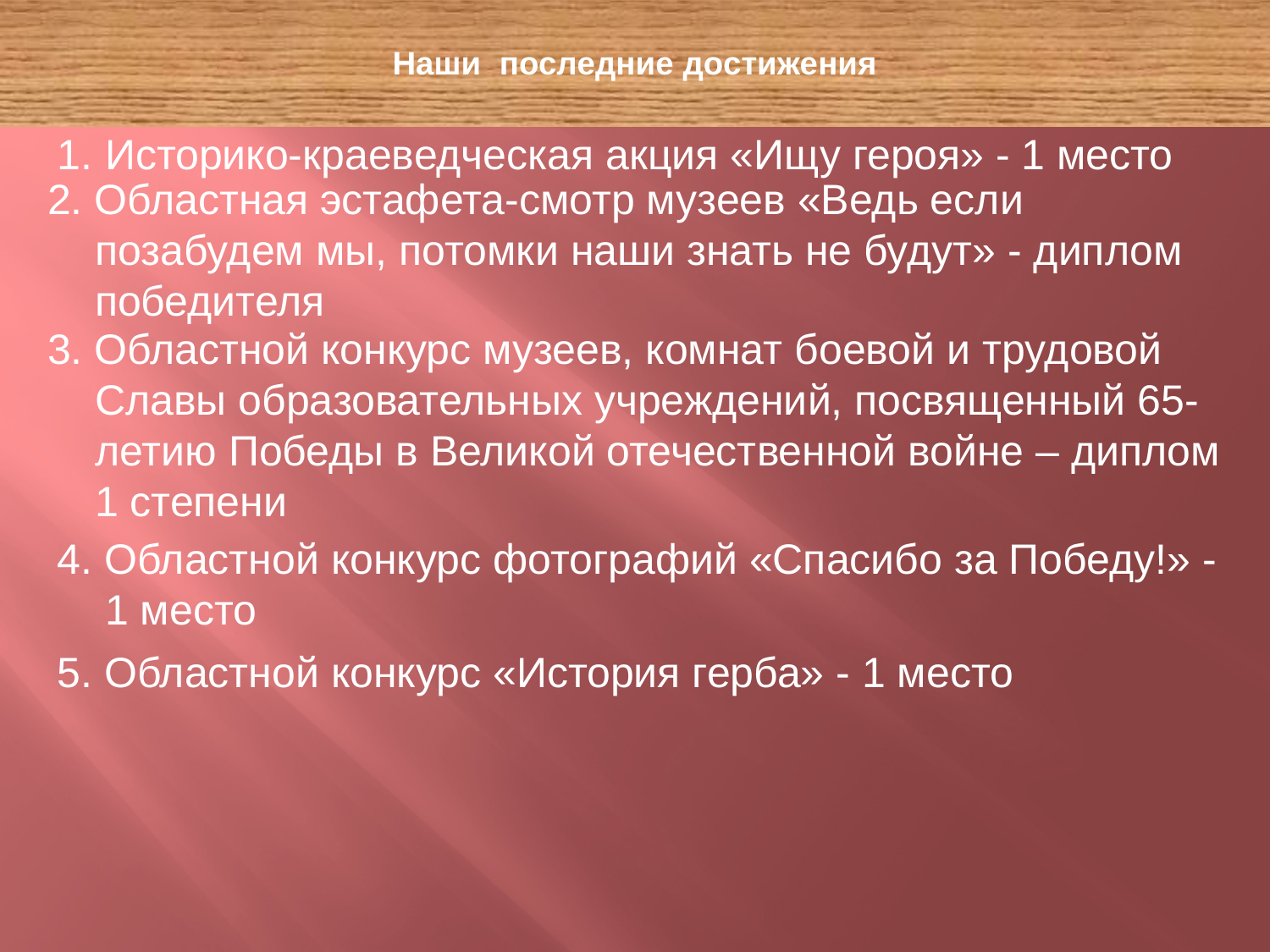

# Наши  последние достижения
Историко-краеведческая акция «Ищу героя» - 1 место
2. Областная эстафета-смотр музеев «Ведь если позабудем мы, потомки наши знать не будут» - диплом победителя
3. Областной конкурс музеев, комнат боевой и трудовой Славы образовательных учреждений, посвященный 65-летию Победы в Великой отечественной войне – диплом 1 степени
4. Областной конкурс фотографий «Спасибо за Победу!» - 1 место
5. Областной конкурс «История герба» - 1 место